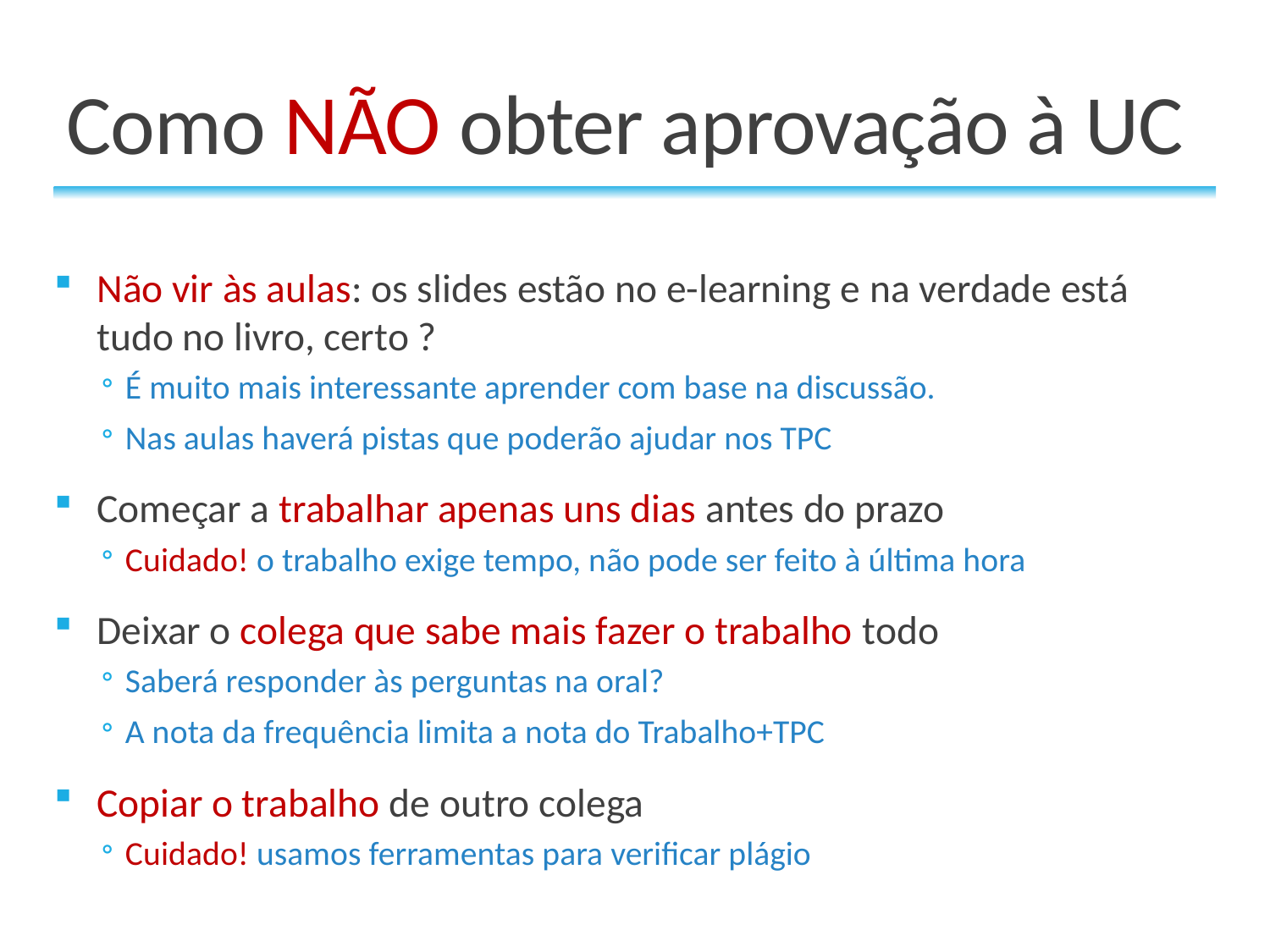

# Como NÃO obter aprovação à UC
Não vir às aulas: os slides estão no e-learning e na verdade está tudo no livro, certo ?
É muito mais interessante aprender com base na discussão.
Nas aulas haverá pistas que poderão ajudar nos TPC
Começar a trabalhar apenas uns dias antes do prazo
Cuidado! o trabalho exige tempo, não pode ser feito à última hora
Deixar o colega que sabe mais fazer o trabalho todo
Saberá responder às perguntas na oral?
A nota da frequência limita a nota do Trabalho+TPC
Copiar o trabalho de outro colega
Cuidado! usamos ferramentas para verificar plágio